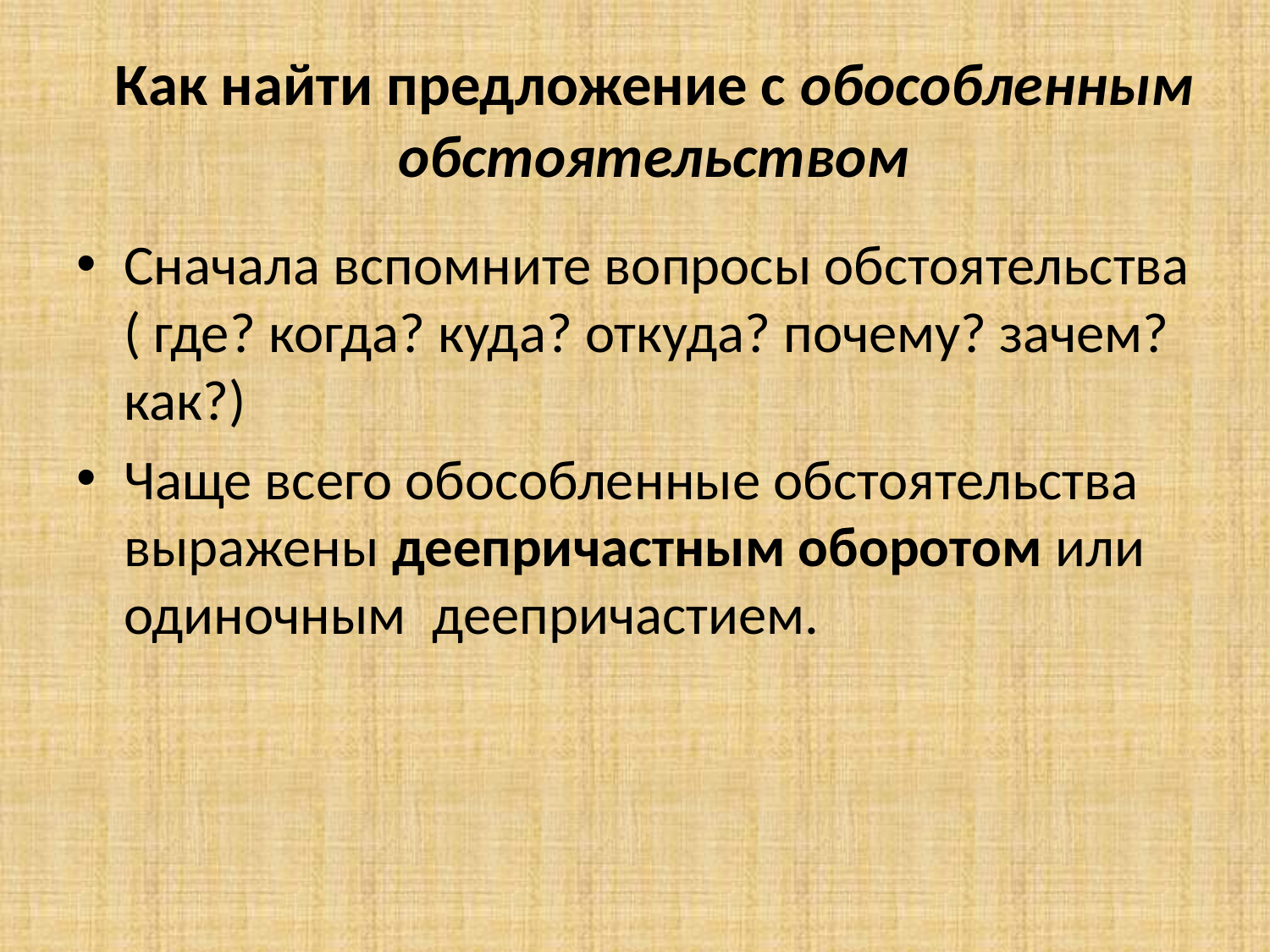

# Как найти предложение с обособленным обстоятельством
Сначала вспомните вопросы обстоятельства ( где? когда? куда? откуда? почему? зачем? как?)
Чаще всего обособленные обстоятельства выражены деепричастным оборотом или одиночным  деепричастием.